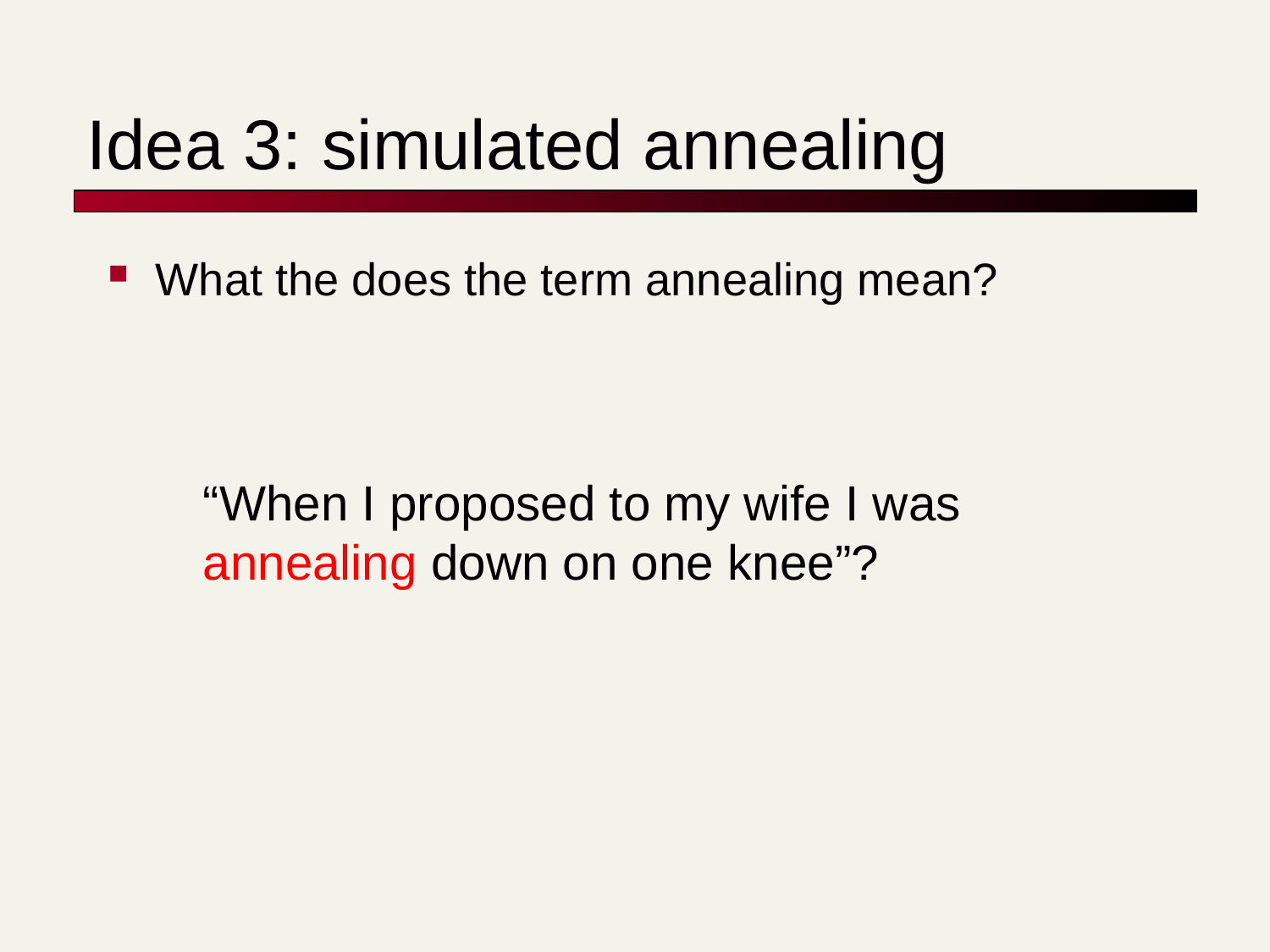

# Idea 3: simulated annealing
What the does the term annealing mean?

“When I proposed to my wife I was annealing down on one knee”?